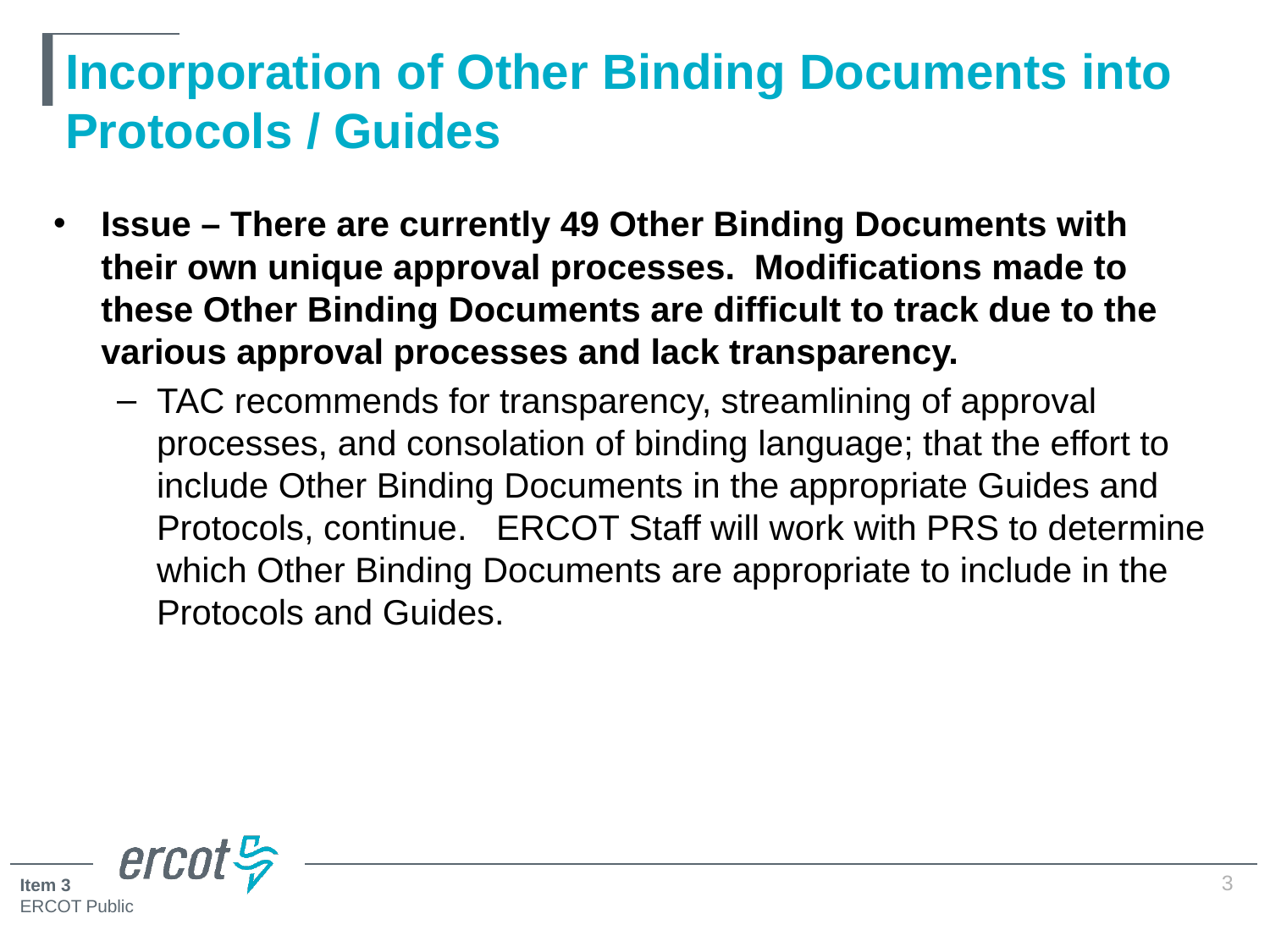

# Incorporation of Other Binding Documents into Protocols / Guides

Issue – There are currently 49 Other Binding Documents with their own unique approval processes.  Modifications made to these Other Binding Documents are difficult to track due to the various approval processes and lack transparency.
TAC recommends for transparency, streamlining of approval processes, and consolation of binding language; that the effort to include Other Binding Documents in the appropriate Guides and Protocols, continue.   ERCOT Staff will work with PRS to determine which Other Binding Documents are appropriate to include in the Protocols and Guides.
3